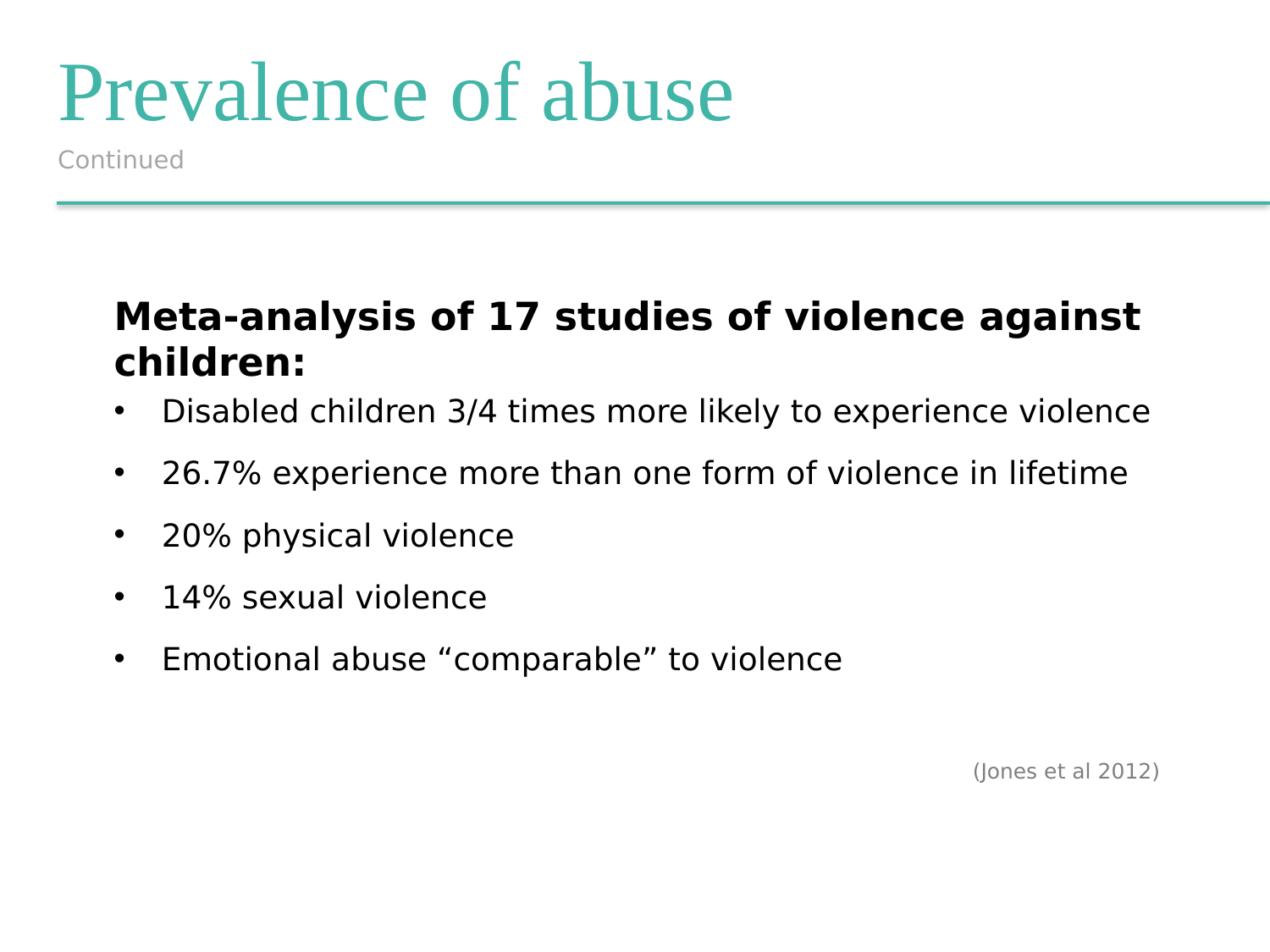

Prevalence of abuse
Continued
Meta-analysis of 17 studies of violence against children:
Disabled children 3/4 times more likely to experience violence
26.7% experience more than one form of violence in lifetime
20% physical violence
14% sexual violence
Emotional abuse “comparable” to violence
 (Jones et al 2012)